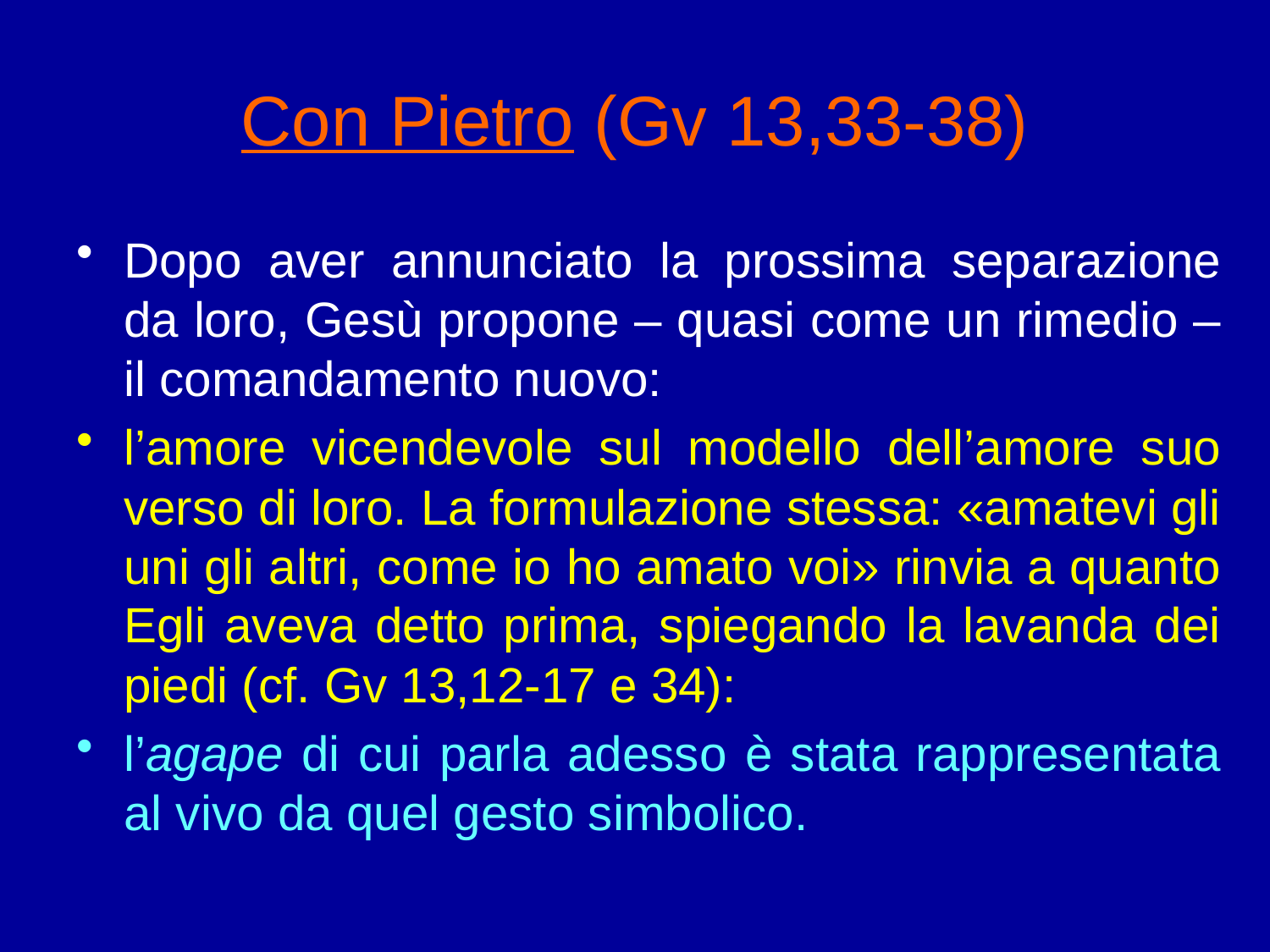

# Con Pietro (Gv 13,33-38)
Dopo aver annunciato la prossima separazione da loro, Gesù propone – quasi come un rimedio – il comandamento nuovo:
l’amore vicendevole sul modello dell’amore suo verso di loro. La formulazione stessa: «amatevi gli uni gli altri, come io ho amato voi» rinvia a quanto Egli aveva detto prima, spiegando la lavanda dei piedi (cf. Gv 13,12-17 e 34):
l’agape di cui parla adesso è stata rappresentata al vivo da quel gesto simbolico.